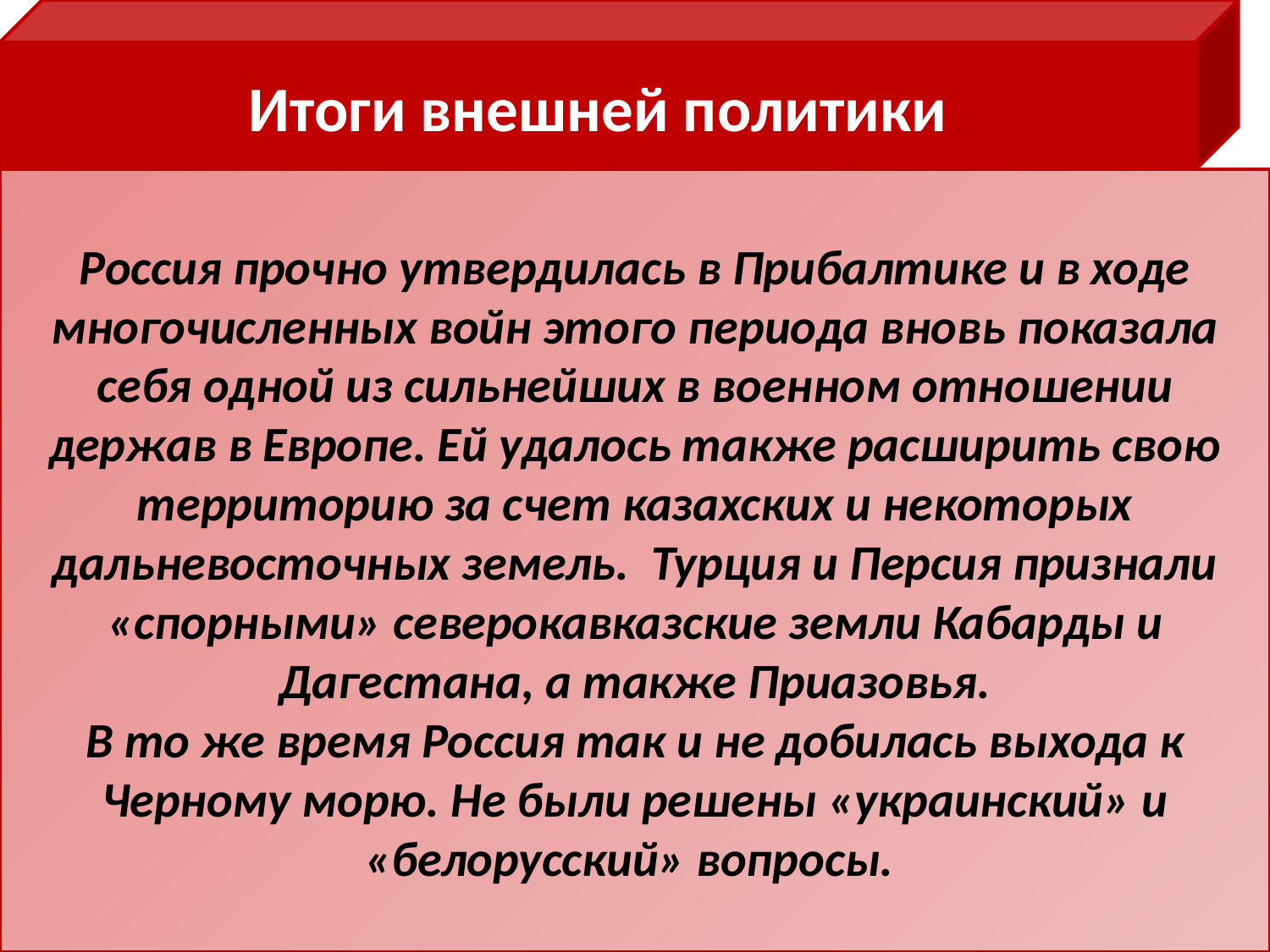

Итоги внешней политики
Россия прочно утвердилась в Прибалтике и в ходе многочисленных войн этого периода вновь показала себя одной из сильнейших в военном отношении держав в Европе. Ей удалось также расширить свою территорию за счет казахских и некоторых дальневосточных земель.  Турция и Персия признали «спорными» северокавказские земли Кабарды и Дагестана, а также Приазовья.
В то же время Россия так и не добилась выхода к Черному морю. Не были решены «украинский» и «белорусский» вопросы.